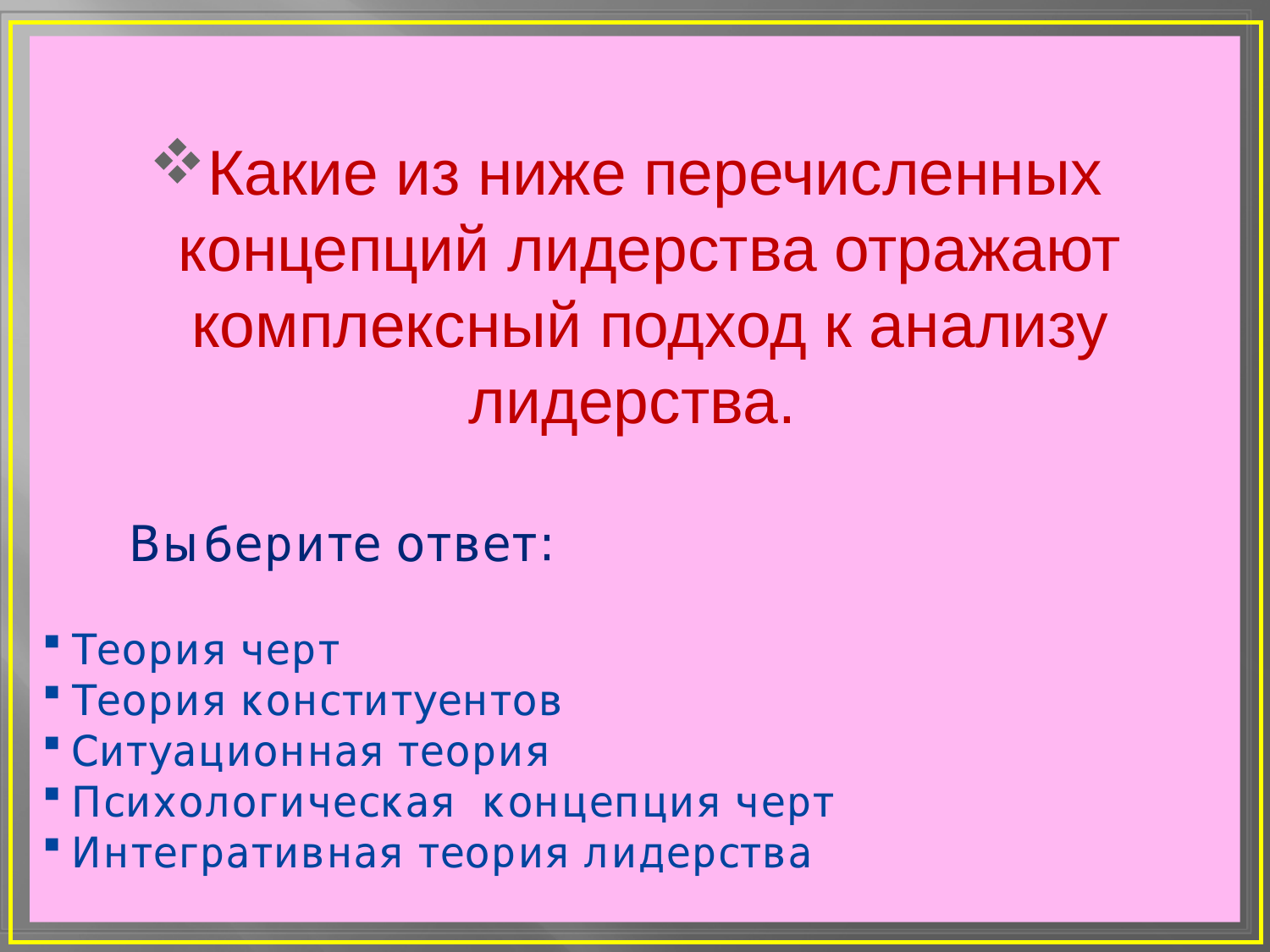

Какие из ниже перечисленных  концепций лидерства отражают комплексный подход к анализу лидерства.

       Выберите ответ:

Теория черт
Теория конституентов
Ситуационная теория
Психологическая  концепция черт
Интегративная теория лидерства

#